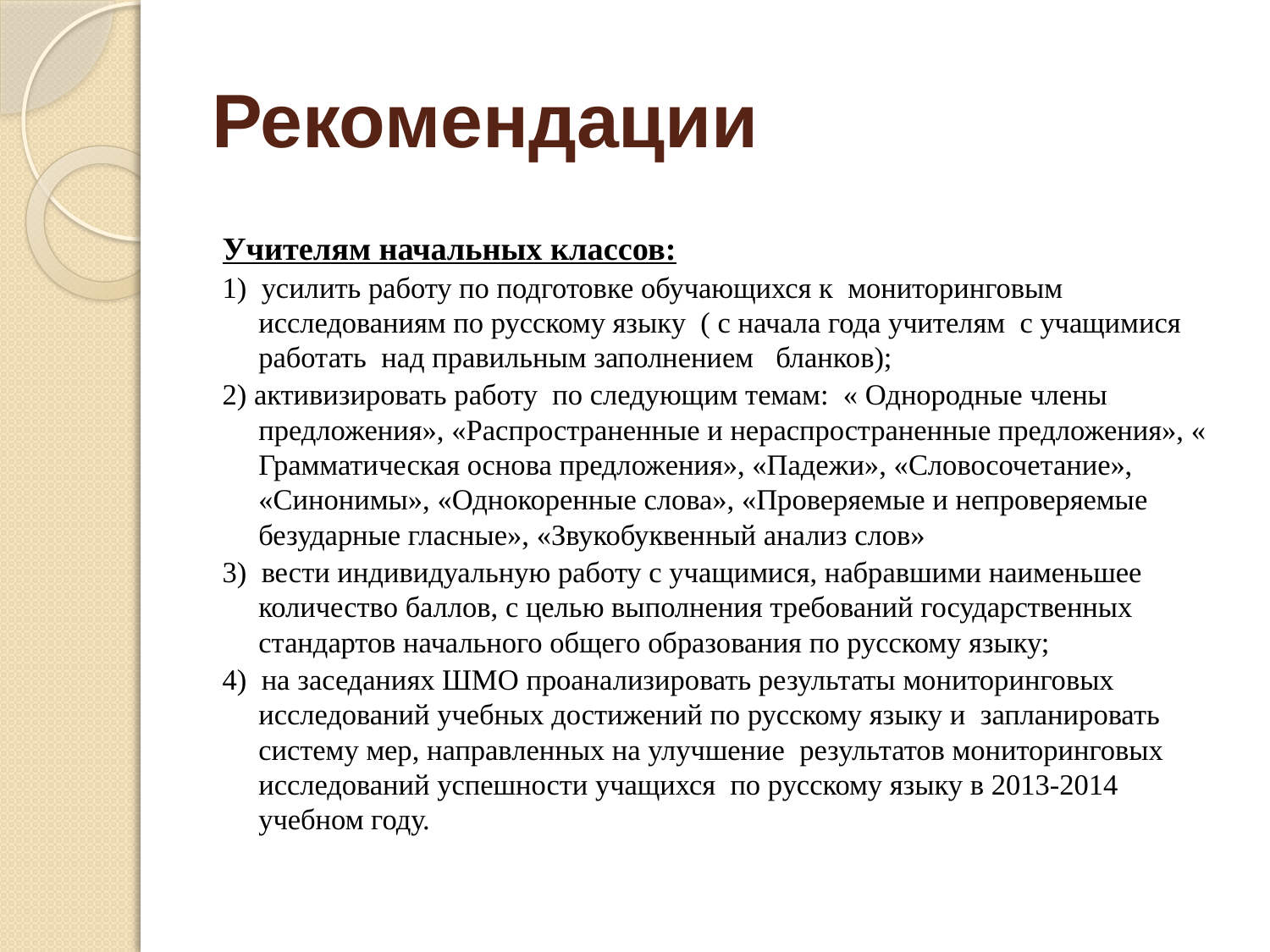

# Рекомендации

Учителям начальных классов:
1)  усилить работу по подготовке обучающихся к  мониторинговым исследованиям по русскому языку  ( с начала года учителям  с учащимися работать  над правильным заполнением   бланков);
2) активизировать работу  по следующим темам:  « Однородные члены предложения», «Распространенные и нераспространенные предложения», « Грамматическая основа предложения», «Падежи», «Словосочетание», «Синонимы», «Однокоренные слова», «Проверяемые и непроверяемые безударные гласные», «Звукобуквенный анализ слов»
3)  вести индивидуальную работу с учащимися, набравшими наименьшее количество баллов, с целью выполнения требований государственных стандартов начального общего образования по русскому языку;
4)  на заседаниях ШМО проанализировать результаты мониторинговых исследований учебных достижений по русскому языку и  запланировать систему мер, направленных на улучшение  результатов мониторинговых исследований успешности учащихся  по русскому языку в 2013-2014 учебном году.